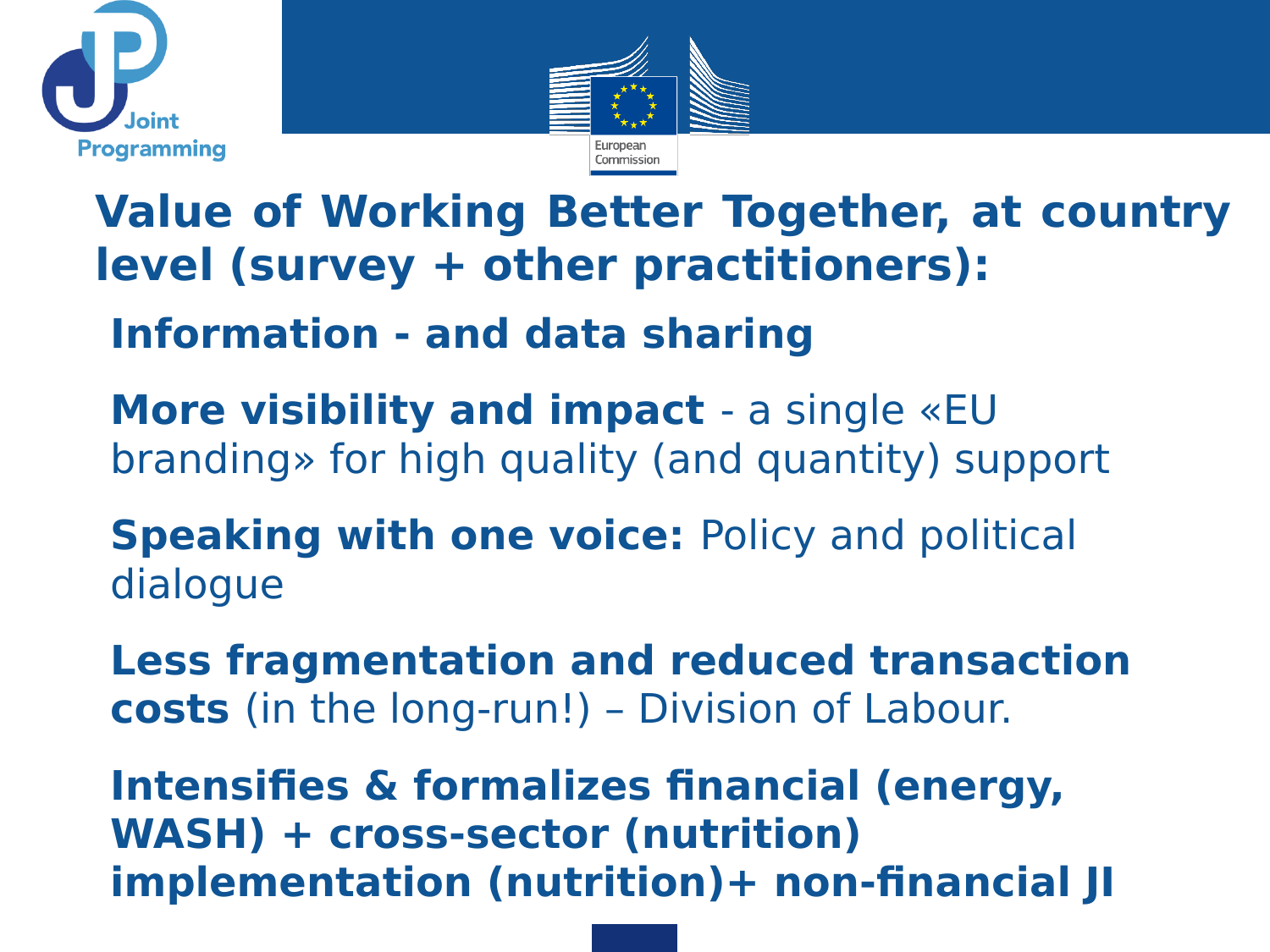

# Value of Working Better Together, at country level (survey + other practitioners):
Information - and data sharing

More visibility and impact - a single «EU branding» for high quality (and quantity) support

Speaking with one voice: Policy and political dialogue

Less fragmentation and reduced transaction costs (in the long-run!) – Division of Labour.

Intensifies & formalizes financial (energy, WASH) + cross-sector (nutrition) implementation (nutrition)+ non-financial JI